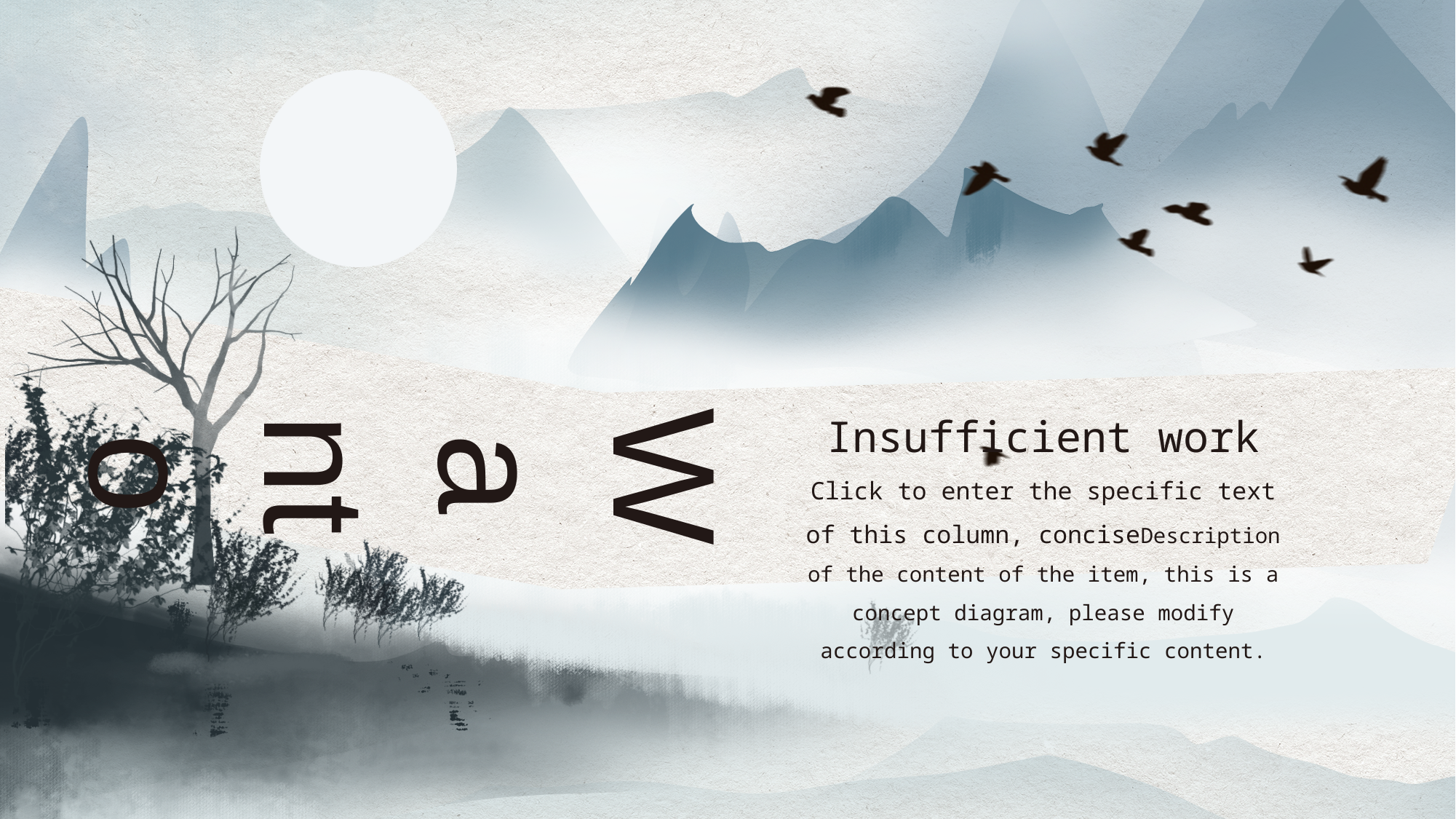

Insufficient work
Click to enter the specific text of this column, conciseDescription of the content of the item, this is a concept diagram, please modify according to your specific content.
Wanton